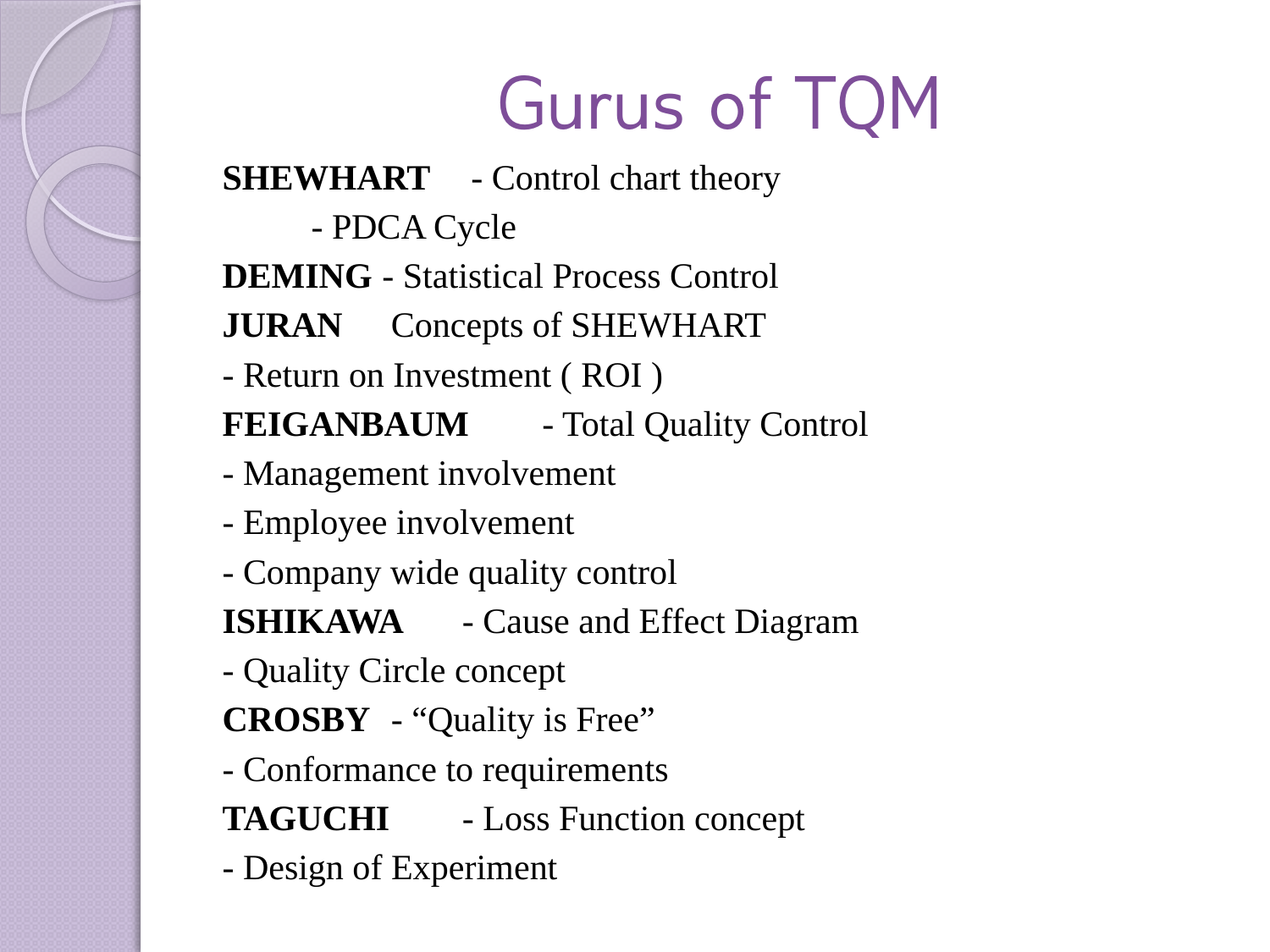

# Gurus of TQM
SHEWHART		 - Control chart theory
	     		 - PDCA Cycle
DEMING 		- Statistical Process Control
JURAN 		 Concepts of SHEWHART
			- Return on Investment ( ROI )
FEIGANBAUM	- Total Quality Control
			- Management involvement
			- Employee involvement
			- Company wide quality control
ISHIKAWA 		- Cause and Effect Diagram
			- Quality Circle concept
CROSBY		 - “Quality is Free”
			- Conformance to requirements
TAGUCHI 		- Loss Function concept
			- Design of Experiment